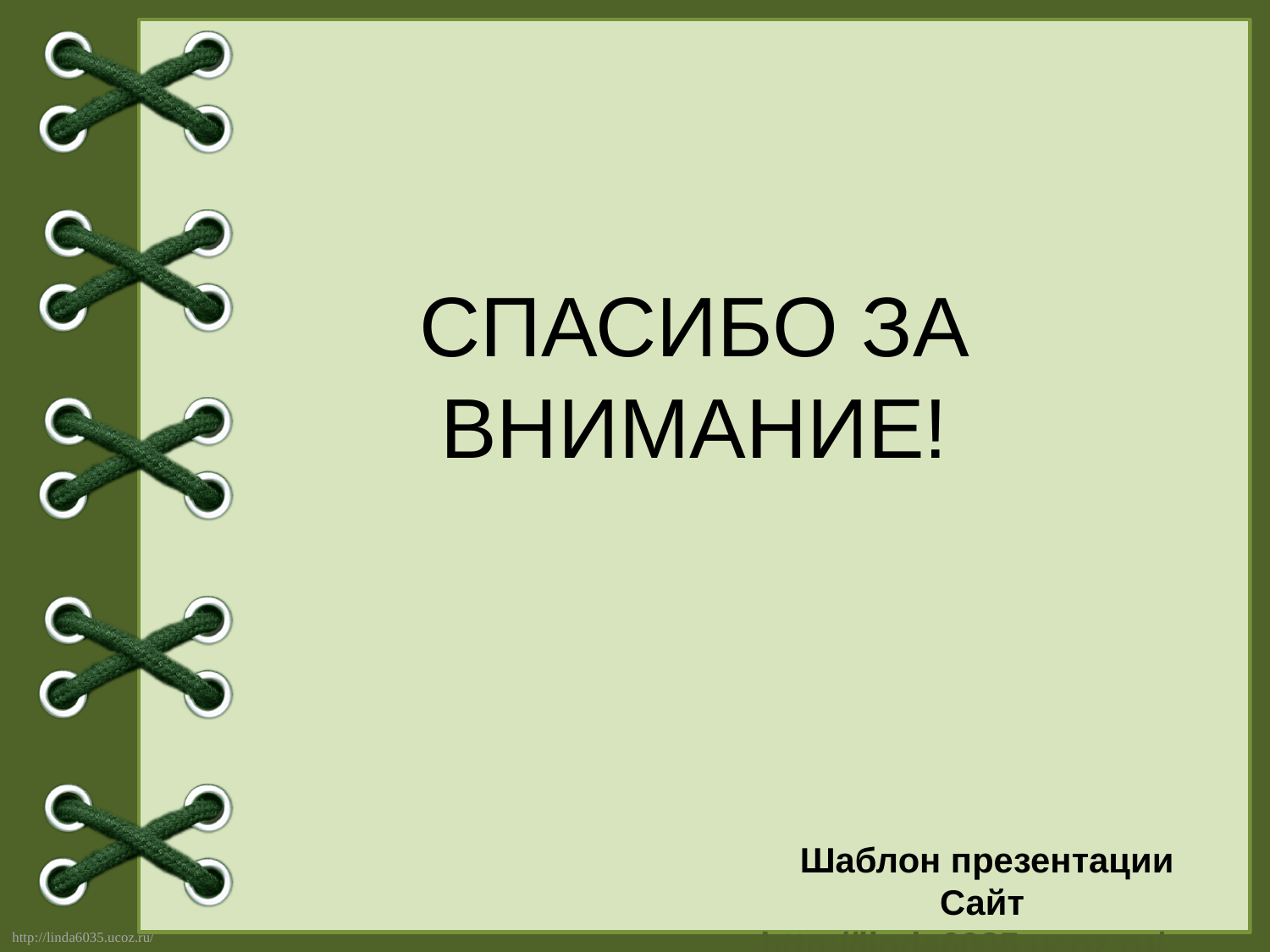

СПАСИБО ЗА ВНИМАНИЕ!
Шаблон презентации Сайт http://linda6035.ucoz.ru/